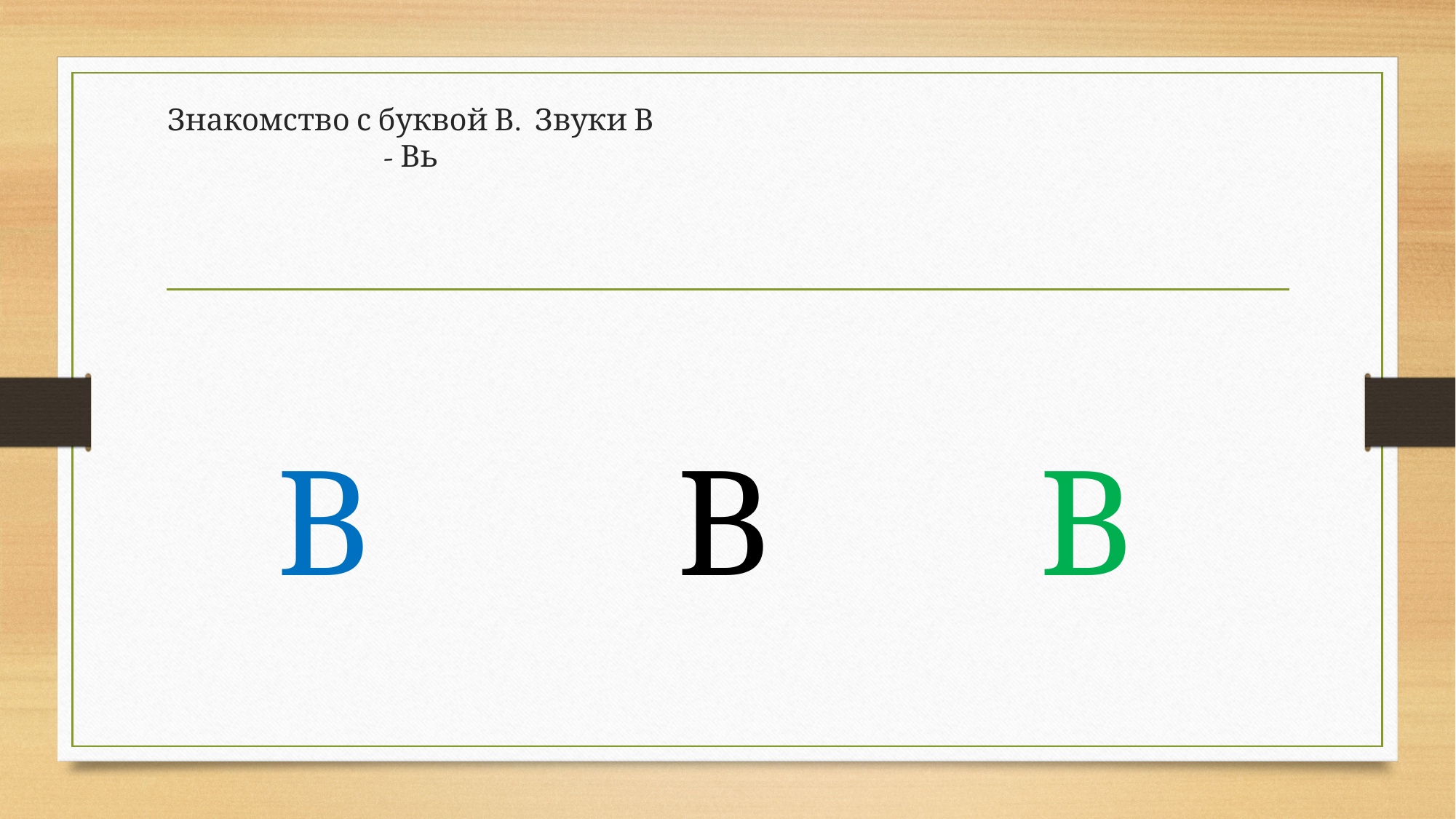

# Знакомство с буквой В.  Звуки В - Вь
В
В
В